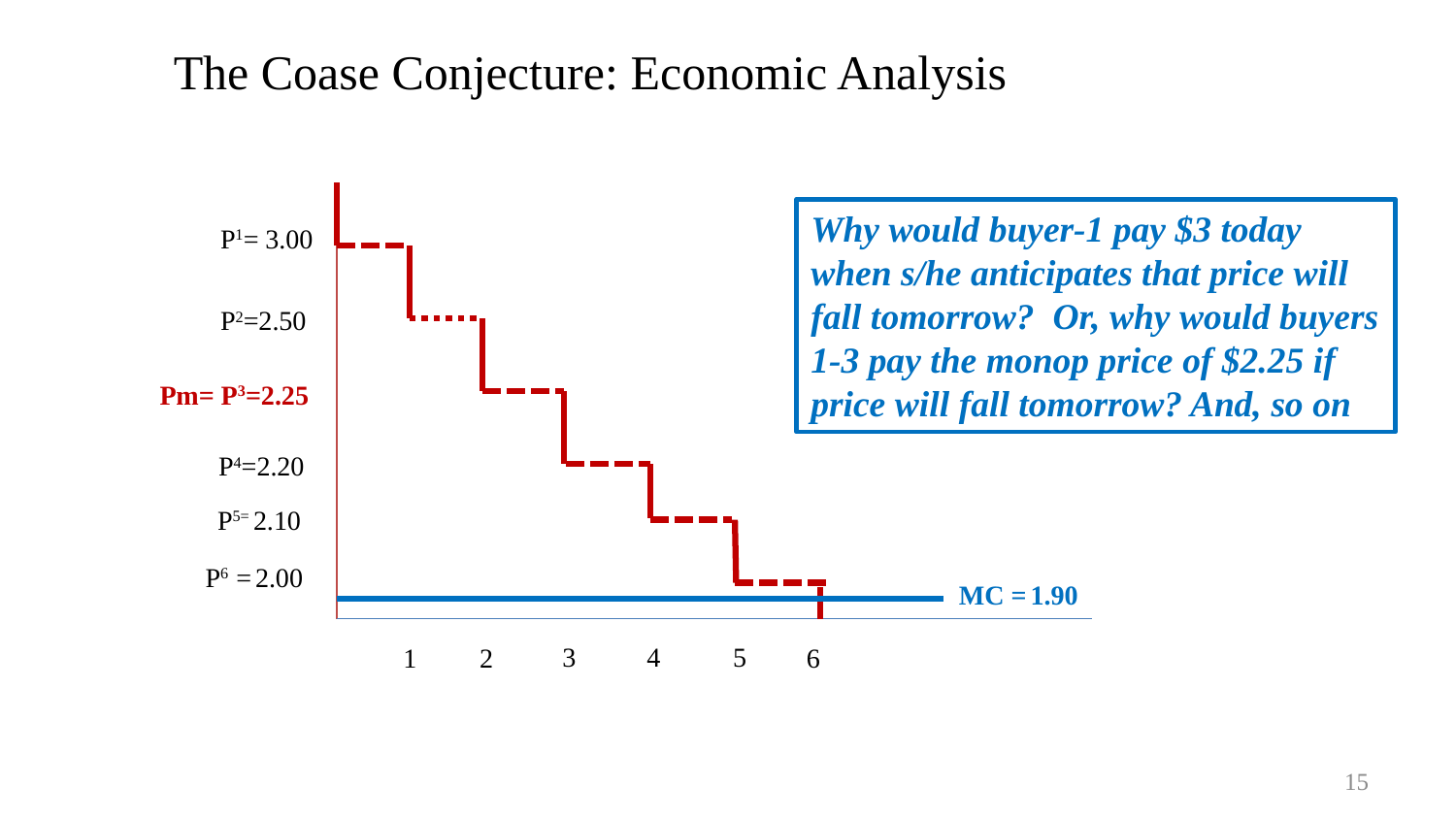

# The Coase Conjecture: Economic Analysis

Why would buyer-1 pay $3 today when s/he anticipates that price will fall tomorrow?  Or, why would buyers 1-3 pay the monop price of $2.25 if price will fall tomorrow? And, so on
P1= 3.00
P2=2.50
Pm= P3=2.25
P4=2.20
P5= 2.10
P6  = 2.00
MC = 1.90
3
4
5
1
2
6
15